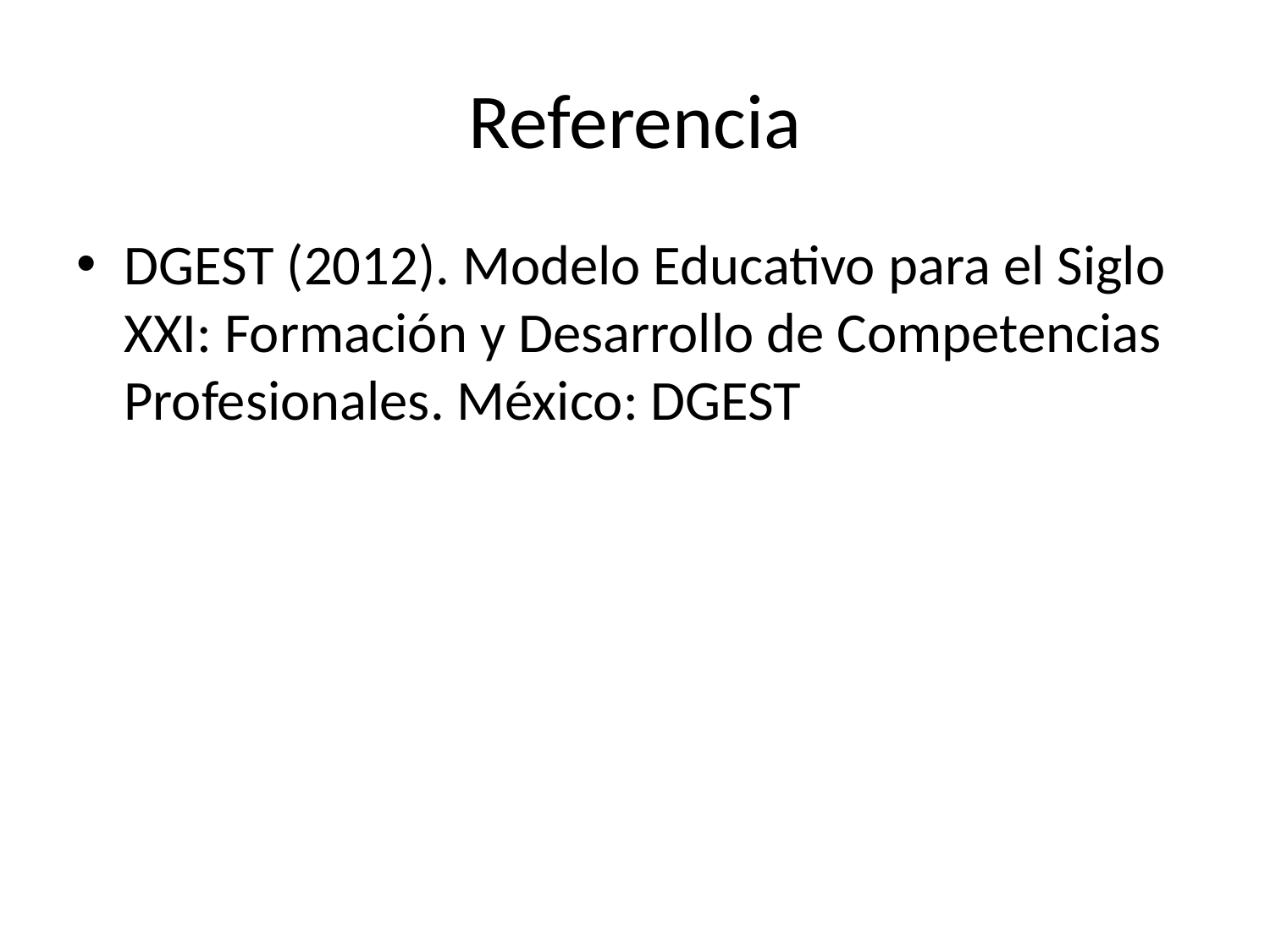

# Referencia
DGEST (2012). Modelo Educativo para el Siglo XXI: Formación y Desarrollo de Competencias Profesionales. México: DGEST